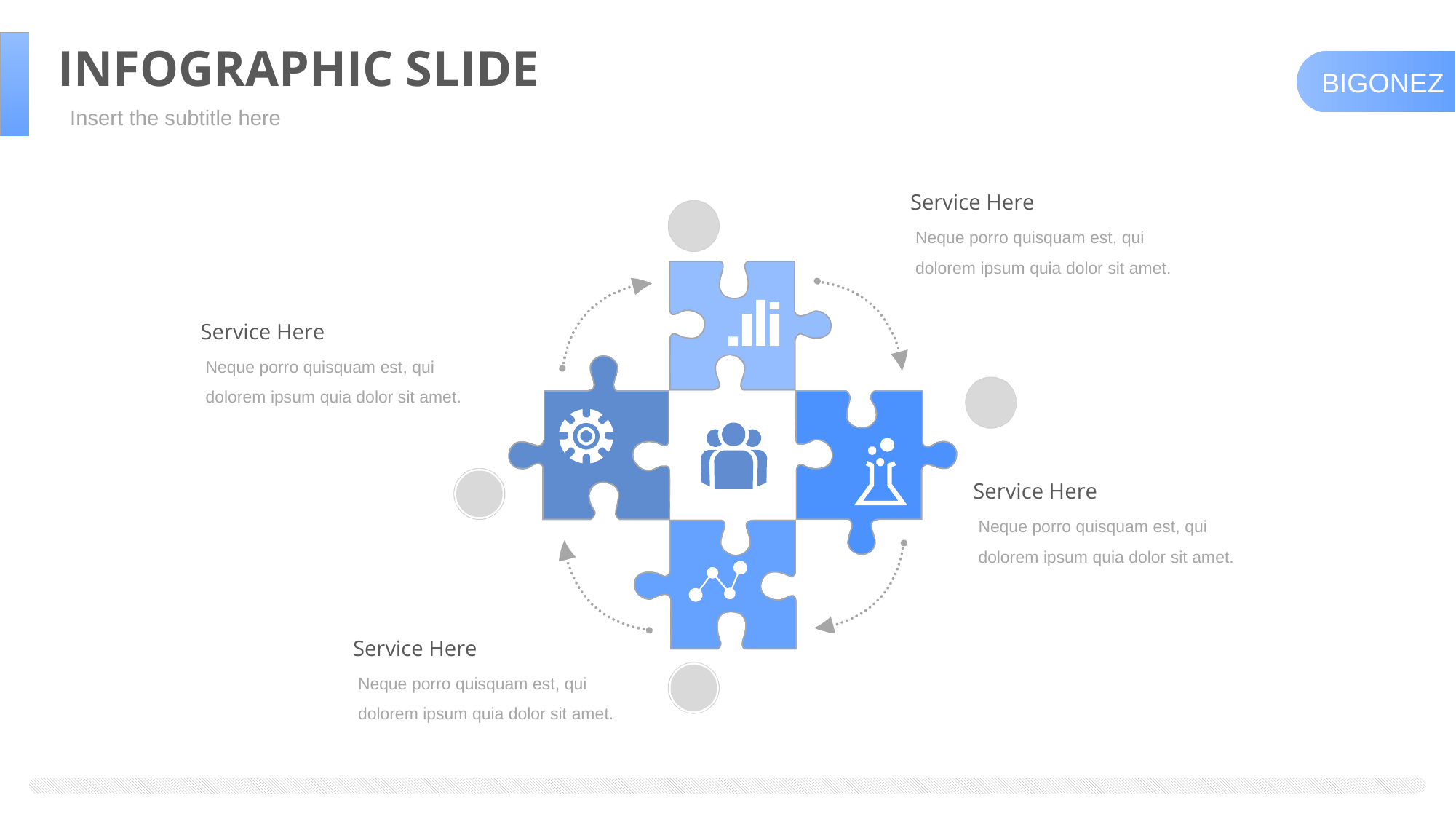

INFOGRAPHIC SLIDE
BIGONEZ
Insert the subtitle here
Service Here

Neque porro quisquam est, qui dolorem ipsum quia dolor sit amet.

Service Here
Neque porro quisquam est, qui dolorem ipsum quia dolor sit amet.

Service Here
Neque porro quisquam est, qui dolorem ipsum quia dolor sit amet.

Service Here
Neque porro quisquam est, qui dolorem ipsum quia dolor sit amet.